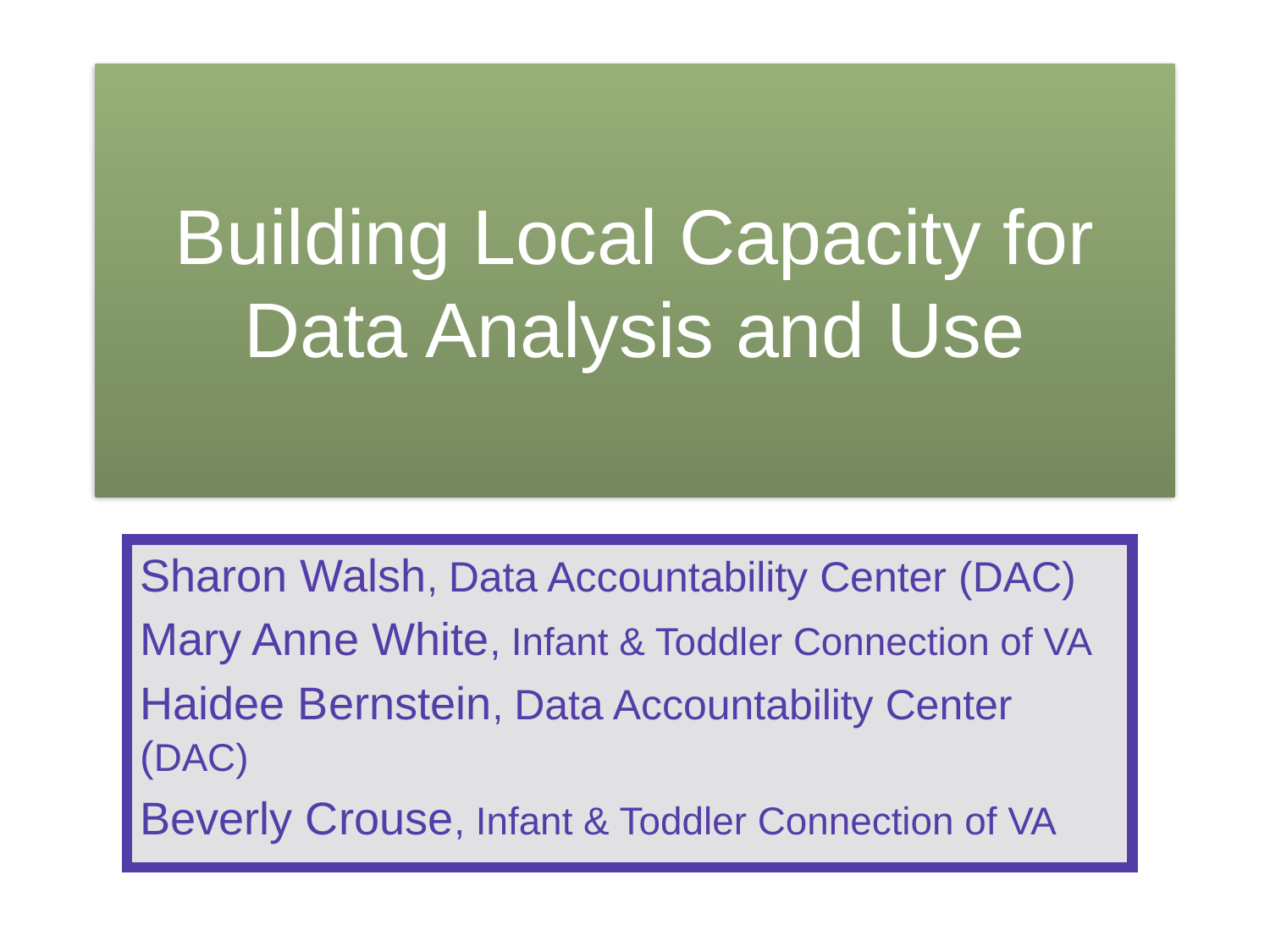

# Building Local Capacity for Data Analysis and Use
Sharon Walsh, Data Accountability Center (DAC)
Mary Anne White, Infant & Toddler Connection of VA
Haidee Bernstein, Data Accountability Center (DAC)
Beverly Crouse, Infant & Toddler Connection of VA